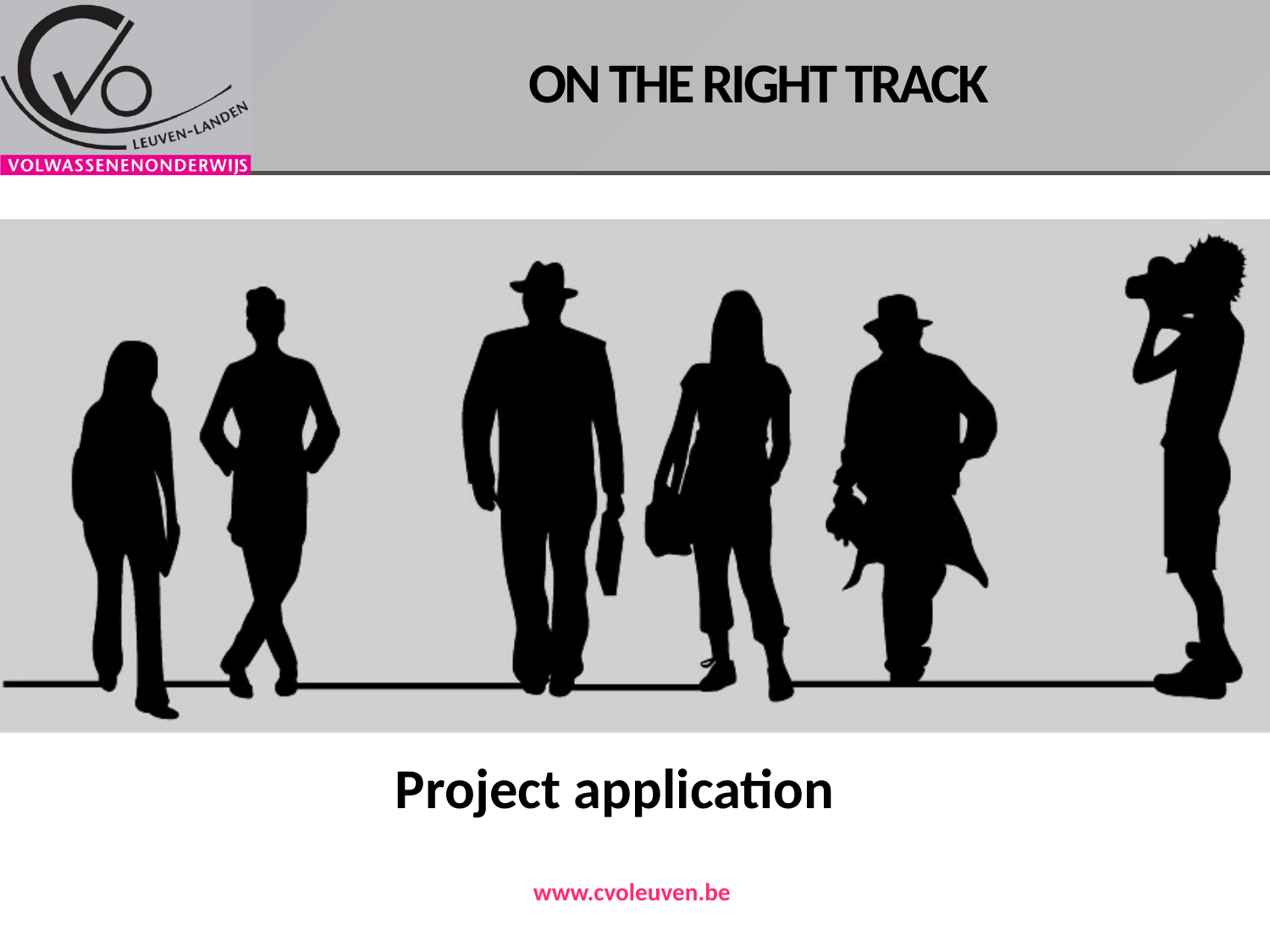

# On the right track
Project application

www.cvoleuven.be